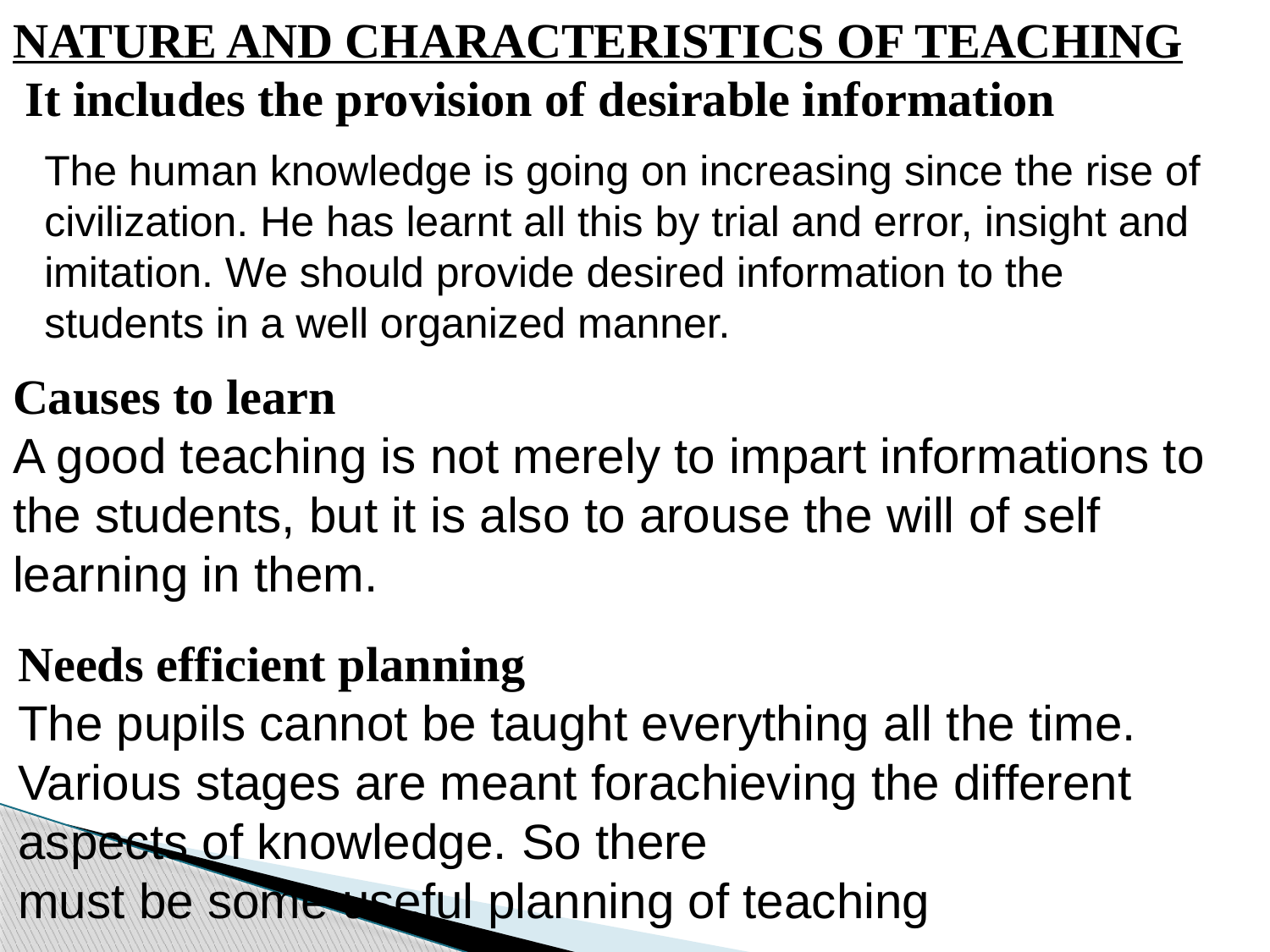

NATURE AND CHARACTERISTICS OF TEACHING
 It includes the provision of desirable information

Causes to learn
A good teaching is not merely to impart informations to the students, but it is also to arouse the will of self learning in them.

Needs efficient planning
The pupils cannot be taught everything all the time.
Various stages are meant forachieving the different
aspects of knowledge. So there
must be some useful planning of teaching
The human knowledge is going on increasing since the rise of civilization. He has learnt all this by trial and error, insight and  imitation. We should provide desired information to the students in a well organized manner.